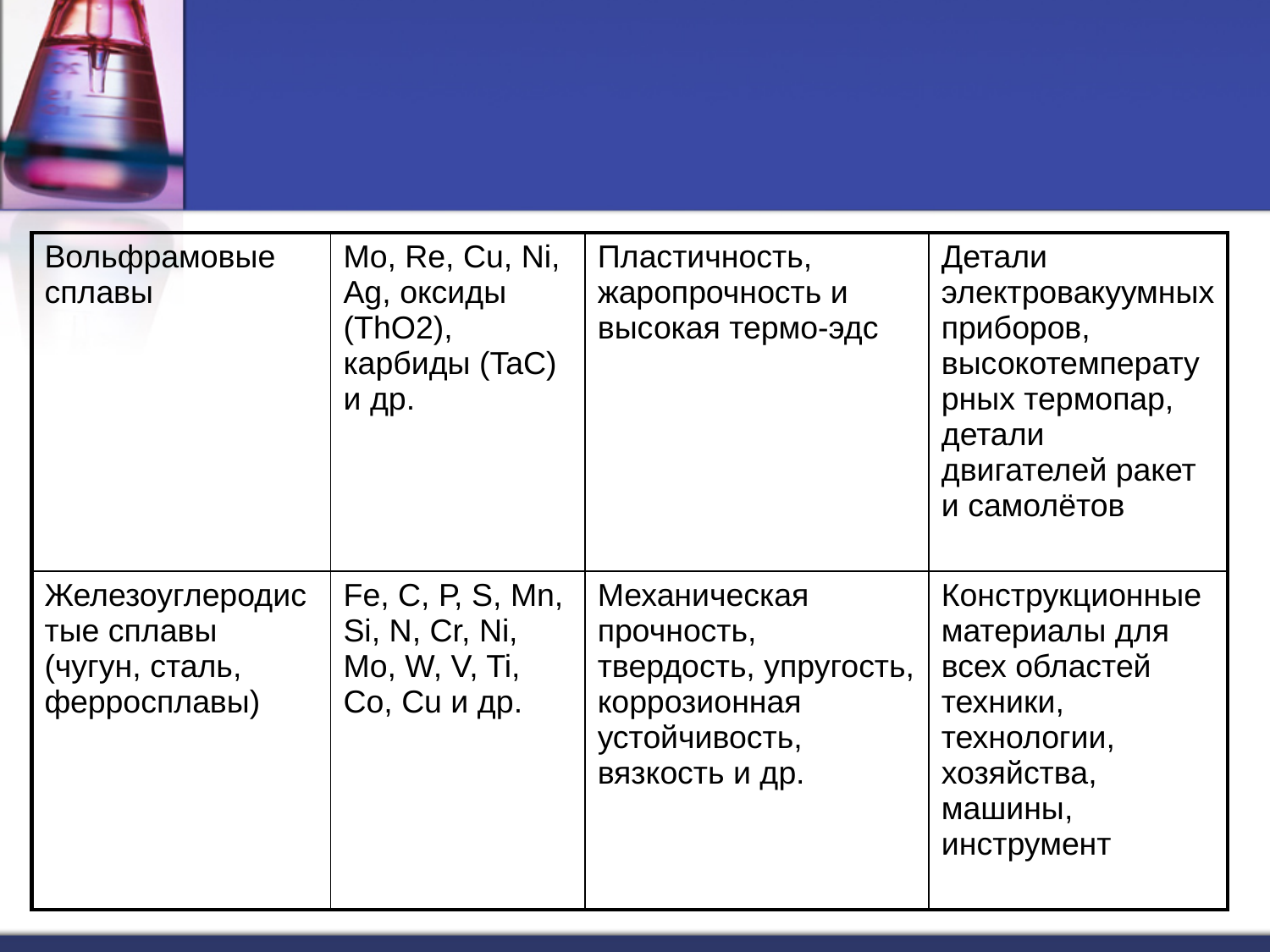

#
| Вольфрамовые сплавы | Mo, Re, Cu, Ni, Ag, оксиды (ThO2), карбиды (TaC) и др. | Пластичность, жаропрочность и высокая термо-эдс | Детали электровакуумных приборов, высокотемпературных термопар, детали двигателей ракет и самолётов |
| --- | --- | --- | --- |
| Железоуглеродистые сплавы (чугун, сталь, ферросплавы) | Fe, C, Р, S, Mn, Si, N, Cr, Ni, Mo, W, V, Ti, Со, Cu и др. | Механическая прочность, твердость, упругость, коррозионная устойчивость, вязкость и др. | Конструкционные материалы для всех областей техники, технологии, хозяйства, машины, инструмент |